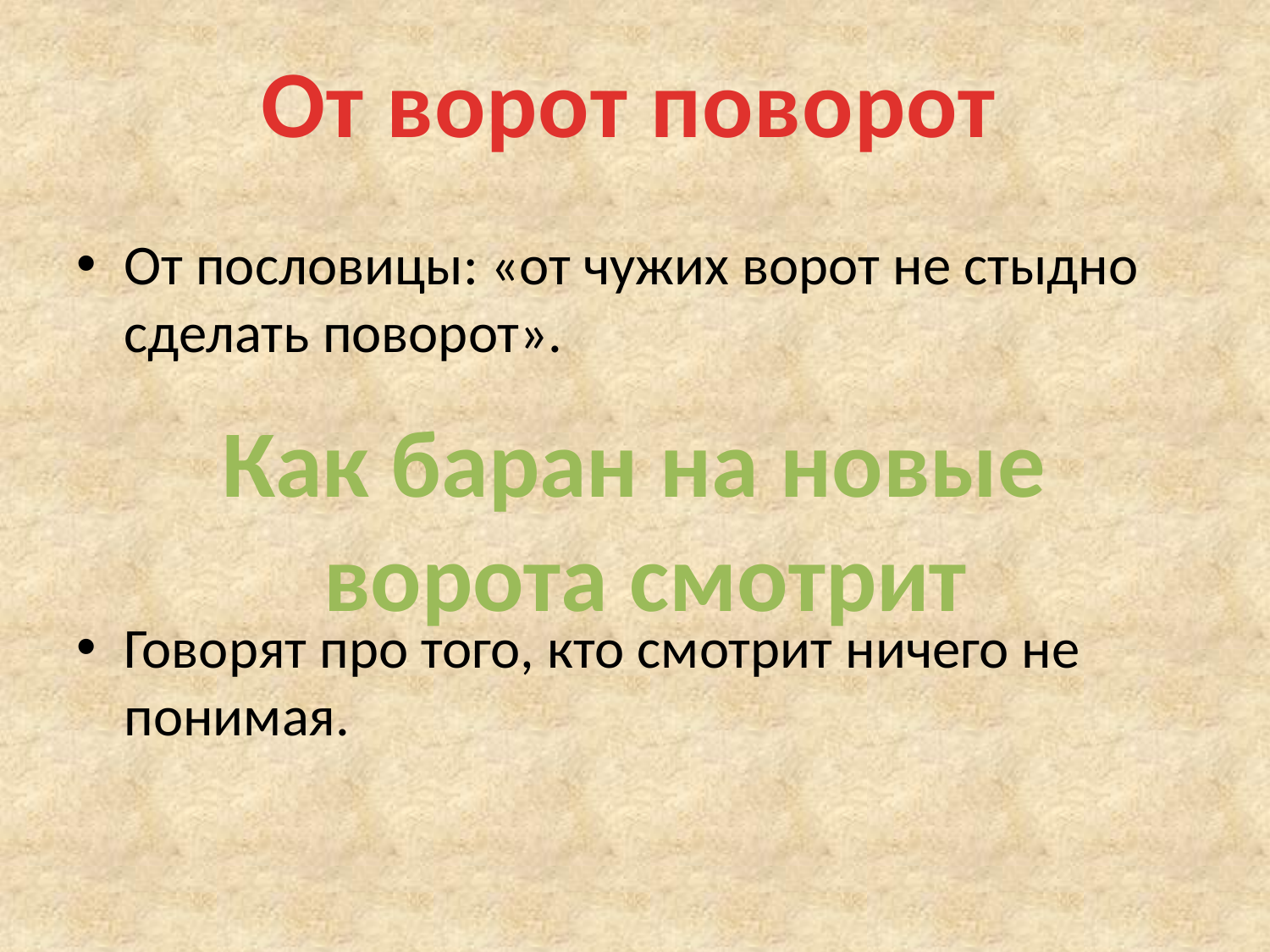

От ворот поворот
От пословицы: «от чужих ворот не стыдно сделать поворот».

Говорят про того, кто смотрит ничего не понимая.
Как баран на новые
ворота смотрит